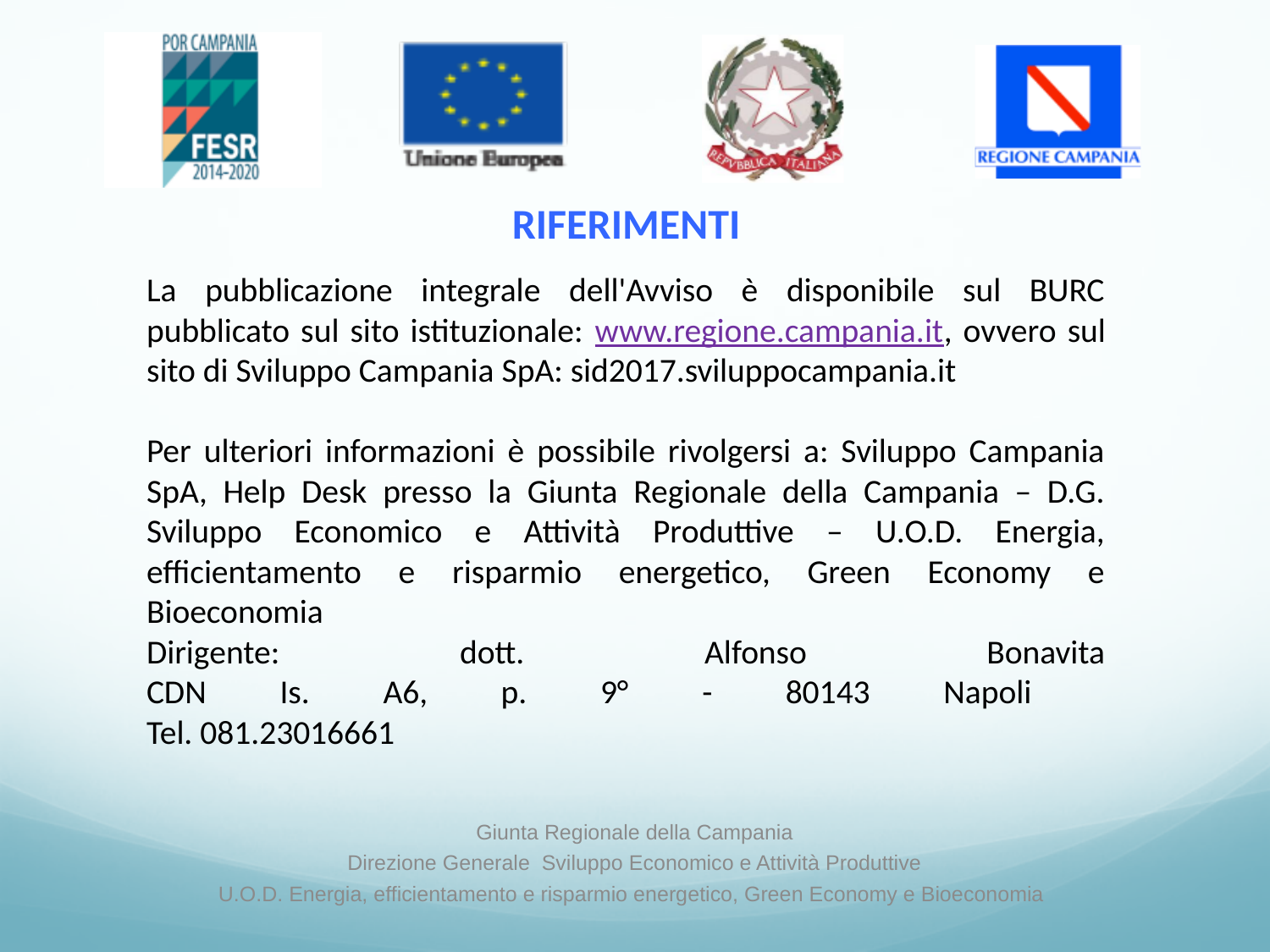

RIFERIMENTI

La pubblicazione integrale dell'Avviso è disponibile sul BURC pubblicato sul sito istituzionale: www.regione.campania.it, ovvero sul sito di Sviluppo Campania SpA: sid2017.sviluppocampania.it

Per ulteriori informazioni è possibile rivolgersi a: Sviluppo Campania SpA, Help Desk presso la Giunta Regionale della Campania – D.G. Sviluppo Economico e Attività Produttive – U.O.D. Energia, efficientamento e risparmio energetico, Green Economy e Bioeconomia
Dirigente: dott. Alfonso Bonavita
CDN Is. A6, p. 9° - 80143 Napoli
Tel. 081.23016661
Giunta Regionale della Campania
Direzione Generale  Sviluppo Economico e Attività Produttive
U.O.D. Energia, efficientamento e risparmio energetico, Green Economy e Bioeconomia